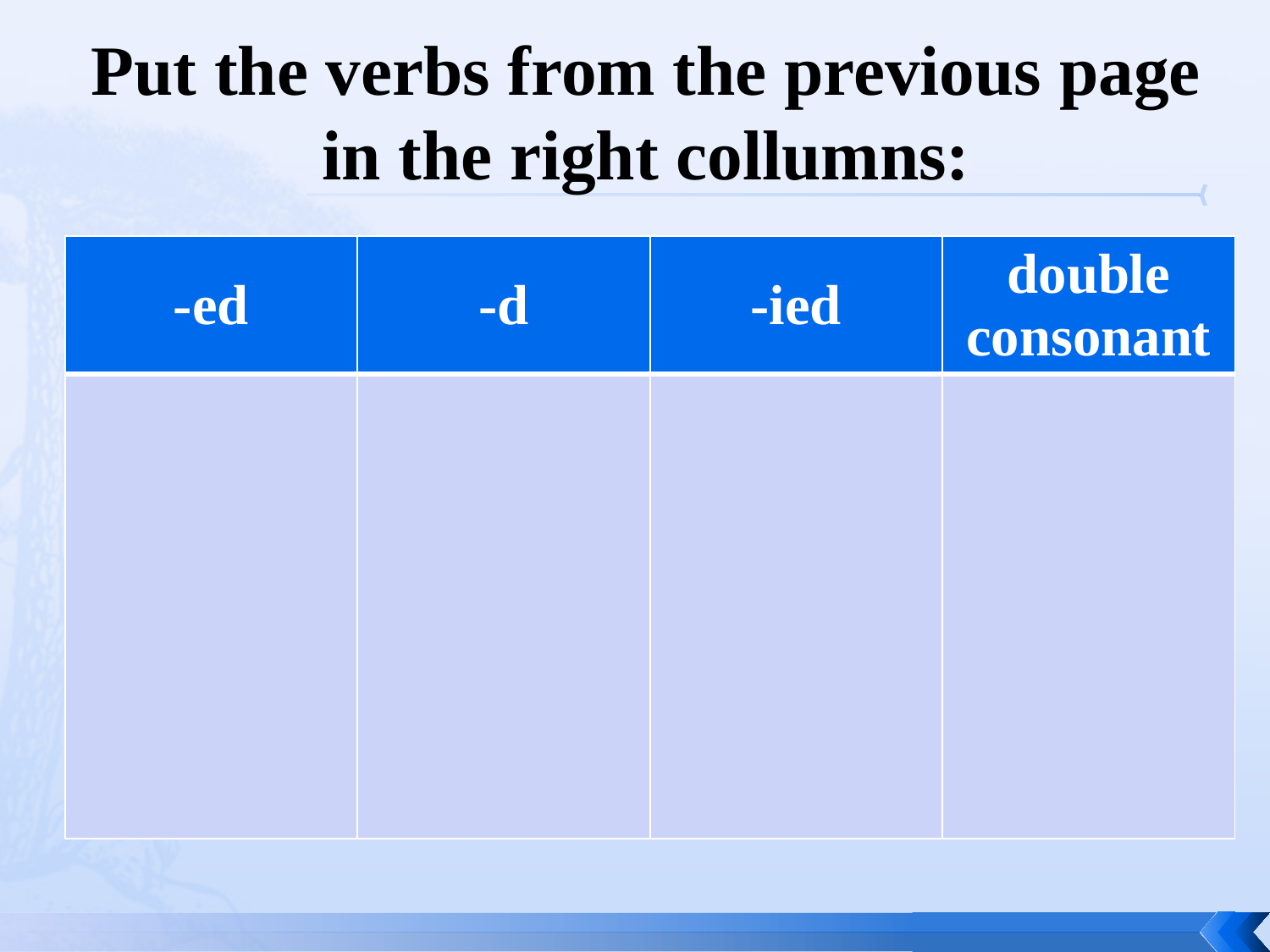

# Put the verbs from the previous page in the right collumns:
| -ed | -d | -ied | double consonant |
| --- | --- | --- | --- |
|  |  |  |  |